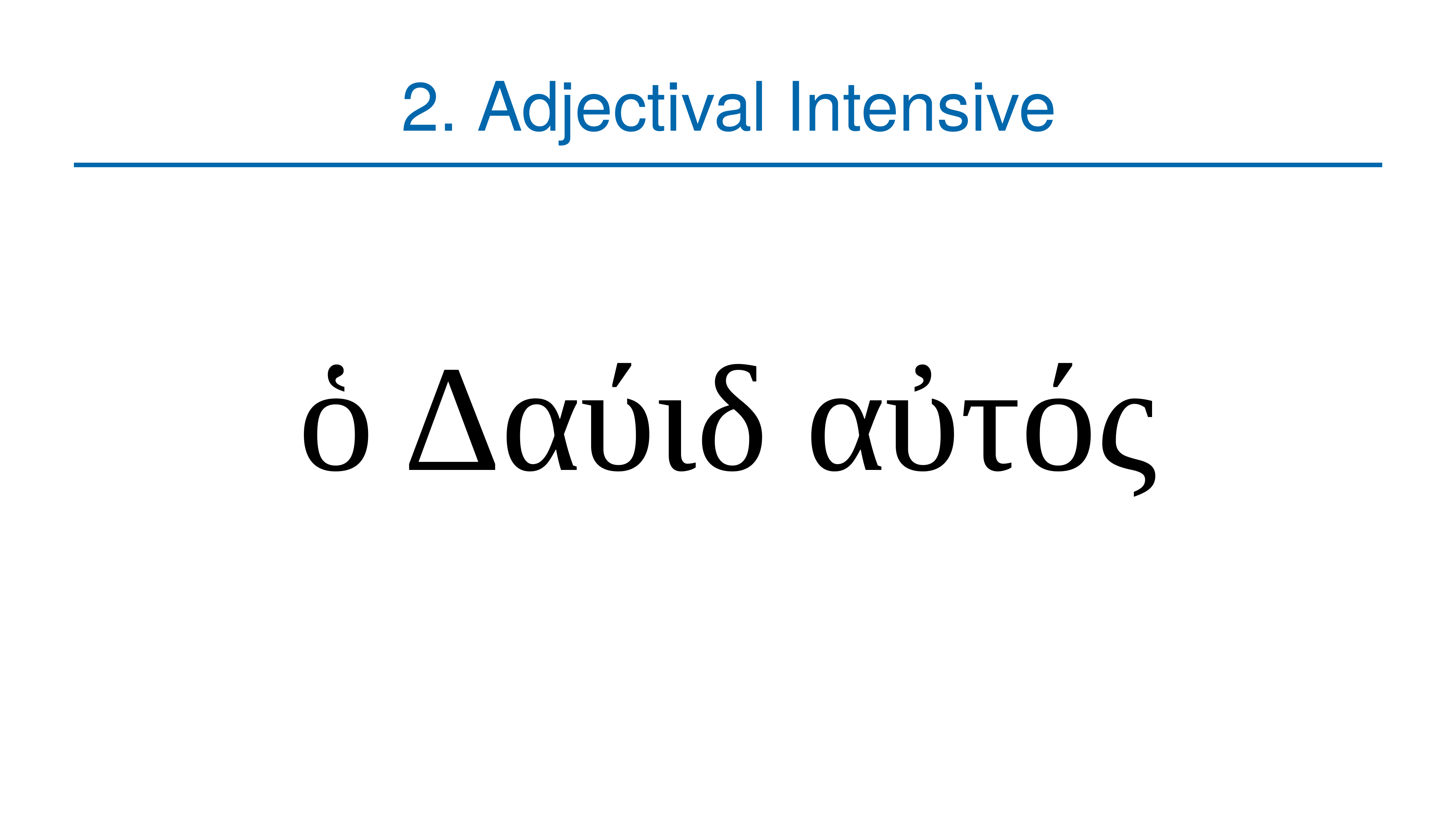

# 2. Adjectival Intensive
ὁ Δαύιδ αὐτός